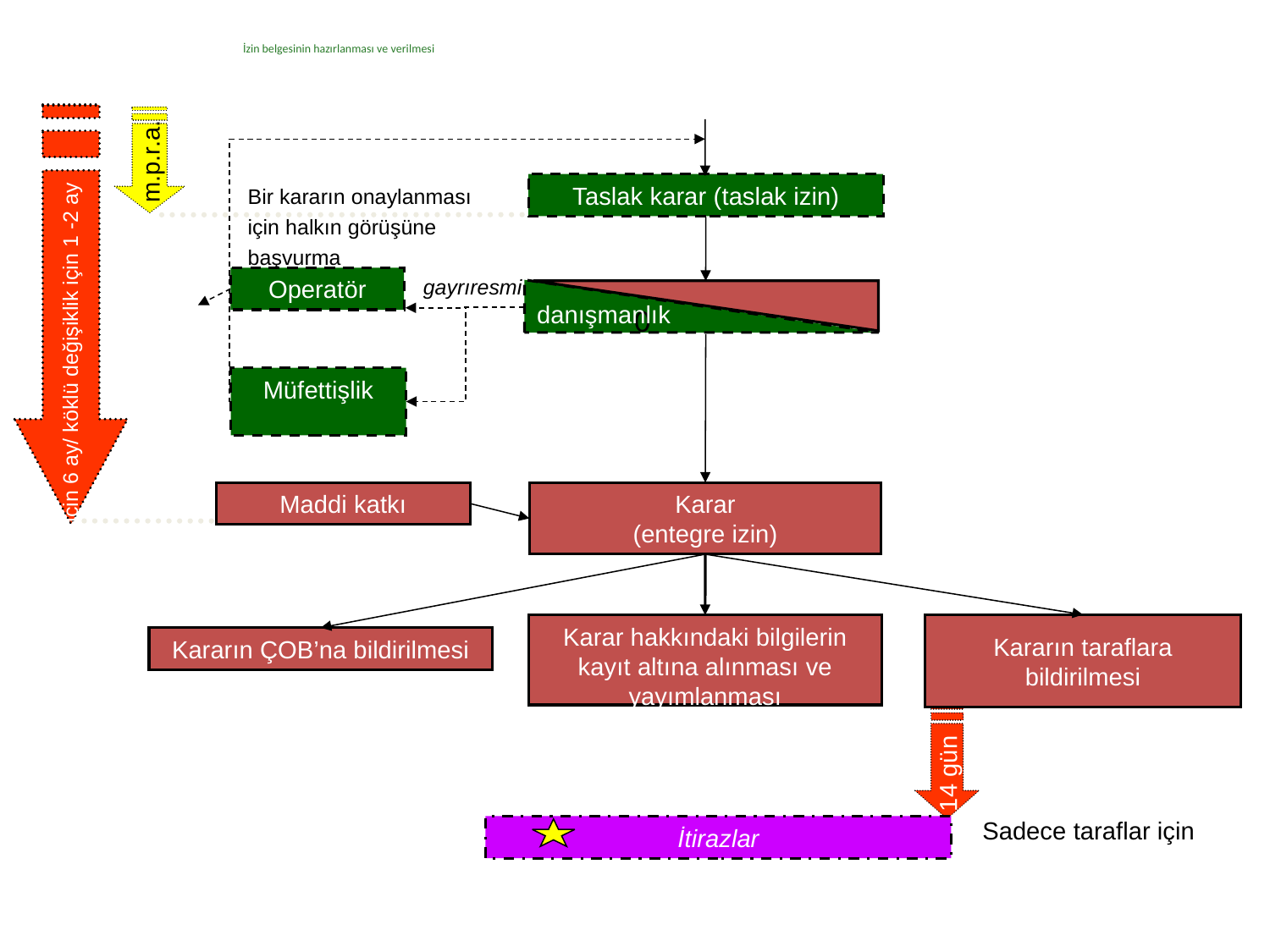

İzin belgesinin hazırlanması ve verilmesi

Taslak karar (taslak izin)

0

danışmanlık
m.p.r.a.
Bir kararın onaylanması için halkın görüşüne başvurma

Operatör
gayrıresmi
Müfettişlik

yeni izin için 6 ay/ köklü değişiklik için 1 -2 ay
Karar
(entegre izin)
Maddi katkı

Kararın ÇOB’na bildirilmesi
Karar hakkındaki bilgilerin kayıt altına alınması ve yayımlanması
Kararın taraflara bildirilmesi
14 gün
Sadece taraflar için
İtirazlar